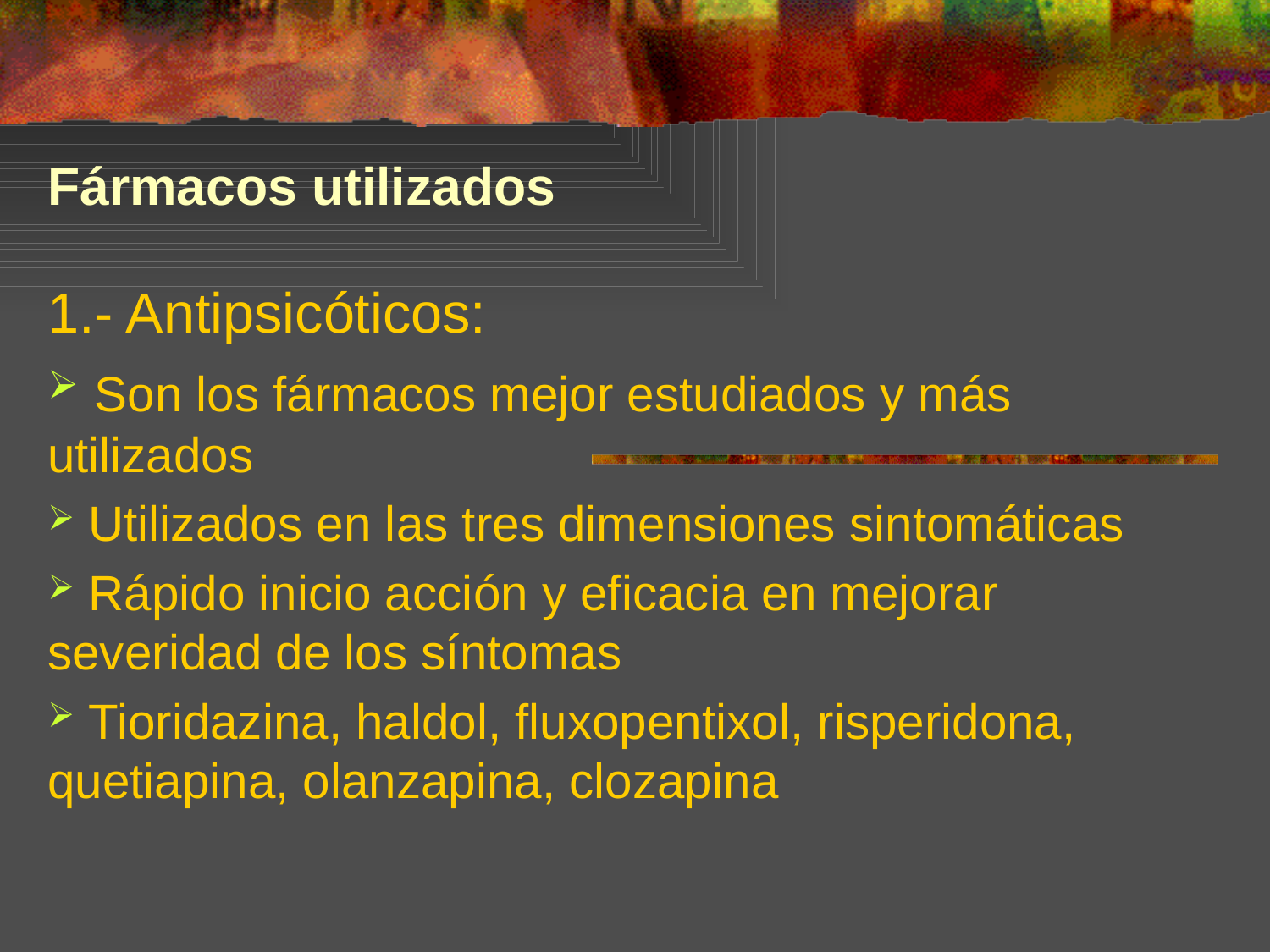

Fármacos utilizados

1.- Antipsicóticos:
 Son los fármacos mejor estudiados y más utilizados
 Utilizados en las tres dimensiones sintomáticas
 Rápido inicio acción y eficacia en mejorar severidad de los síntomas
 Tioridazina, haldol, fluxopentixol, risperidona, quetiapina, olanzapina, clozapina
#